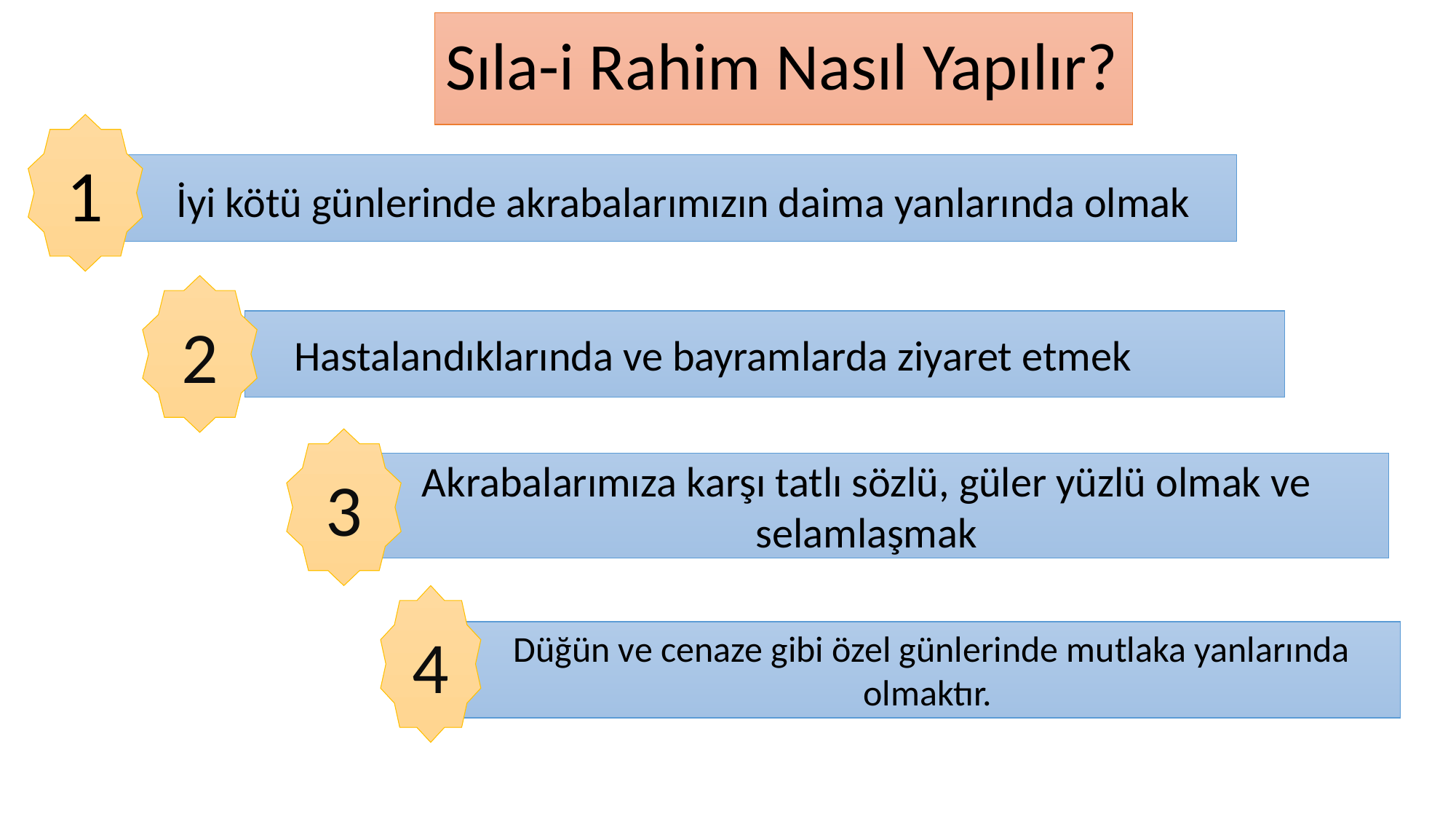

Sıla-i Rahim Nasıl Yapılır?
1
    İyi kötü günlerinde akrabalarımızın daima yanlarında olmak
2
    Hastalandıklarında ve bayramlarda ziyaret etmek
3
Akrabalarımıza karşı tatlı sözlü, güler yüzlü olmak ve selamlaşmak
4
 Düğün ve cenaze gibi özel günlerinde mutlaka yanlarında olmaktır.